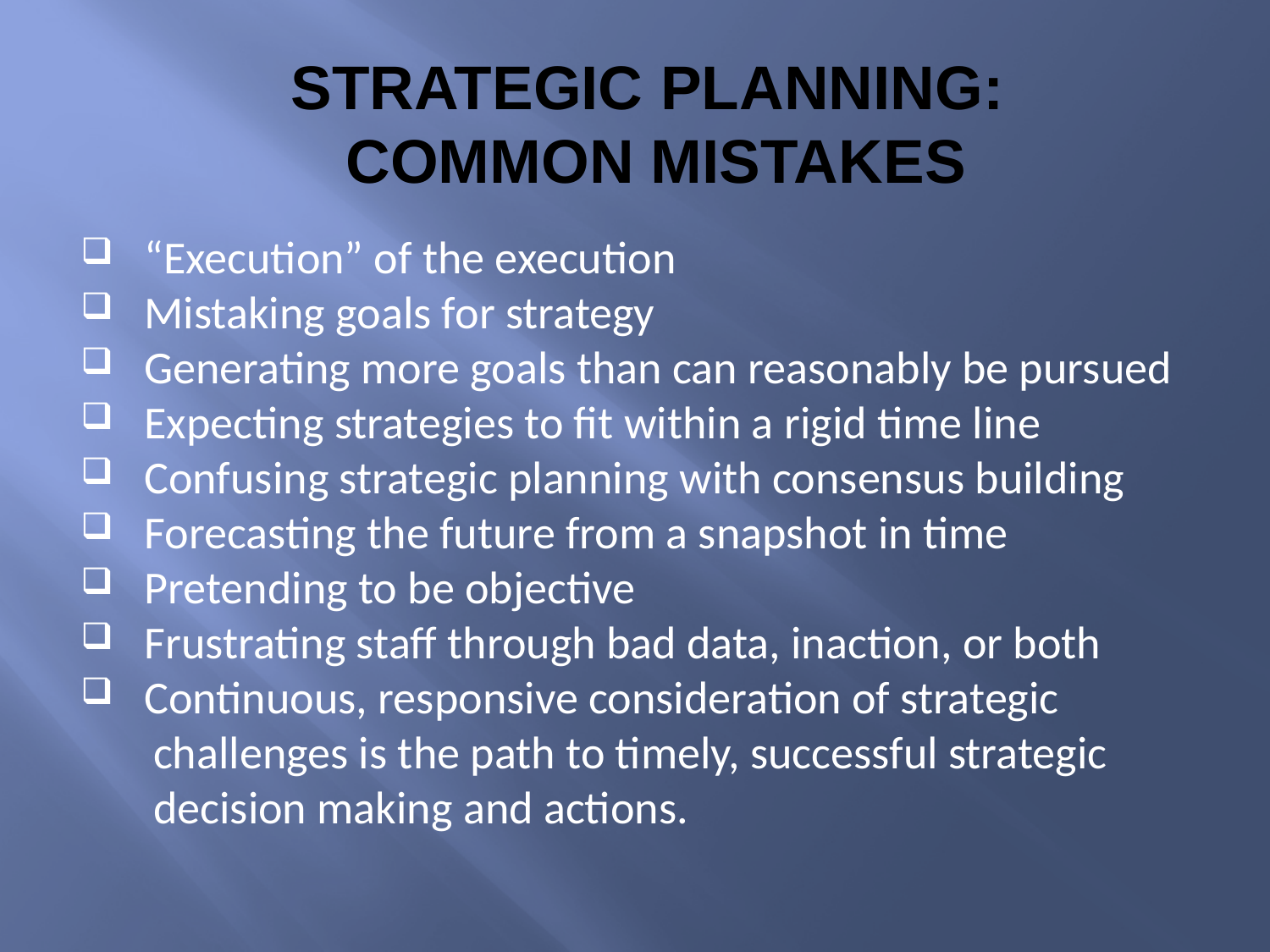

# STRATEGIC PLANNING: COMMON MISTAKES
“Execution” of the execution
Mistaking goals for strategy
Generating more goals than can reasonably be pursued
Expecting strategies to fit within a rigid time line
Confusing strategic planning with consensus building
Forecasting the future from a snapshot in time
Pretending to be objective
Frustrating staff through bad data, inaction, or both
Continuous, responsive consideration of strategic
       challenges is the path to timely, successful strategic
       decision making and actions.